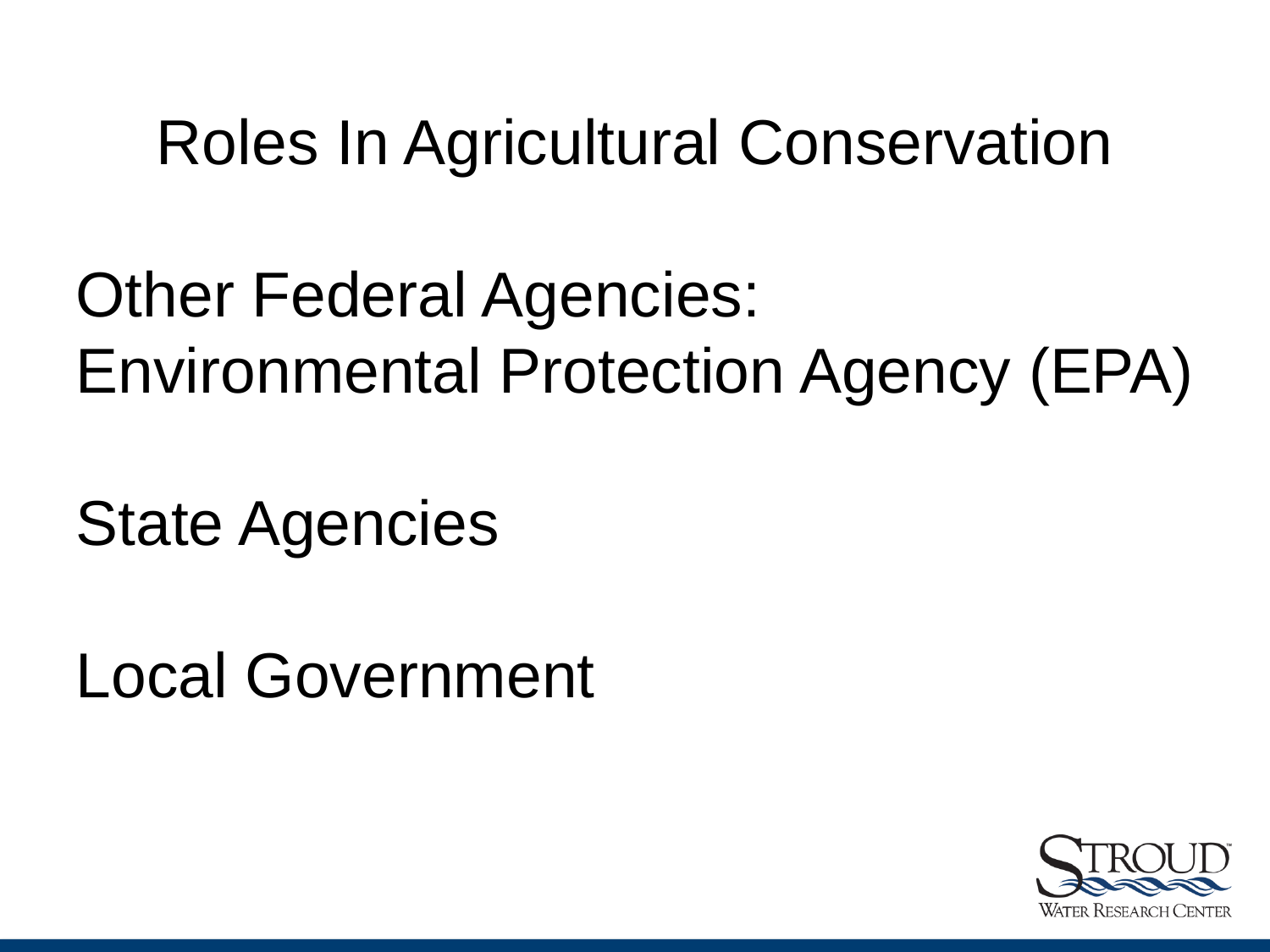

Roles In Agricultural Conservation

Other Federal Agencies:  Environmental Protection Agency (EPA)

State Agencies

Local Government
Photo: Marissa Morton